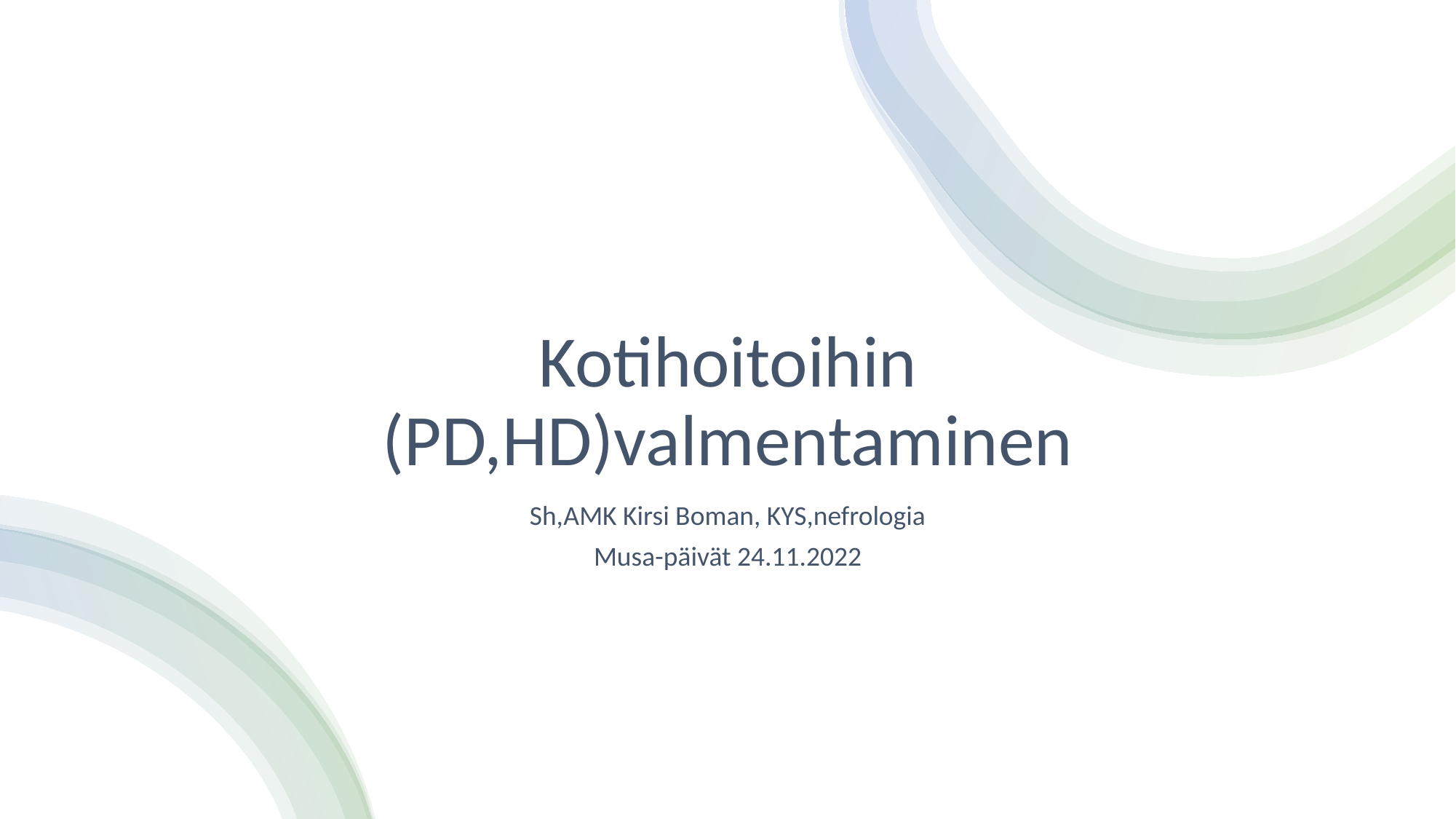

# Kotihoitoihin (PD,HD)valmentaminen

Sh,AMK Kirsi Boman, KYS,nefrologia
Musa-päivät 24.11.2022